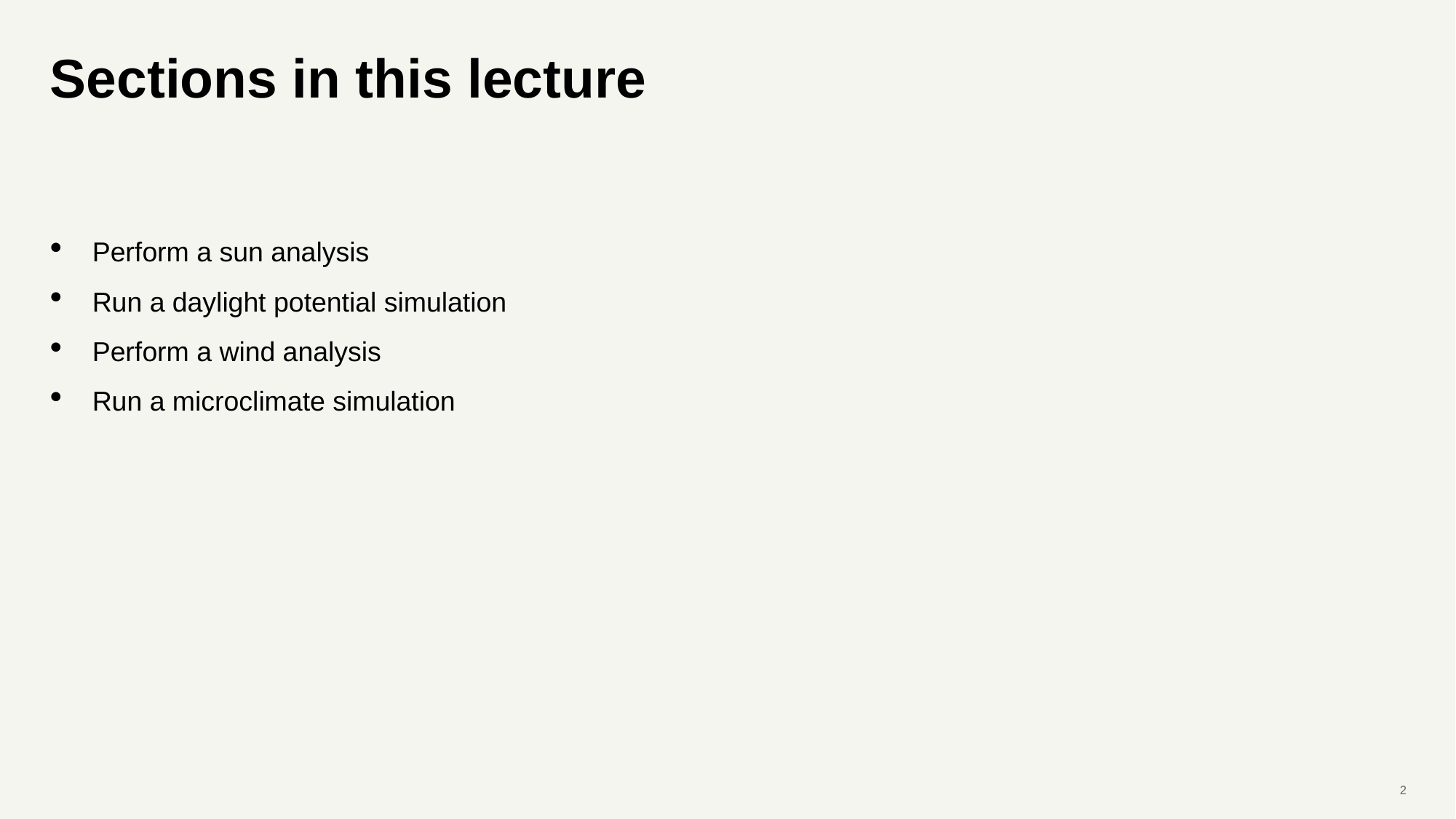

# Sections in this lecture

Perform a sun analysis
Run a daylight potential simulation
Perform a wind analysis
Run a microclimate simulation

2